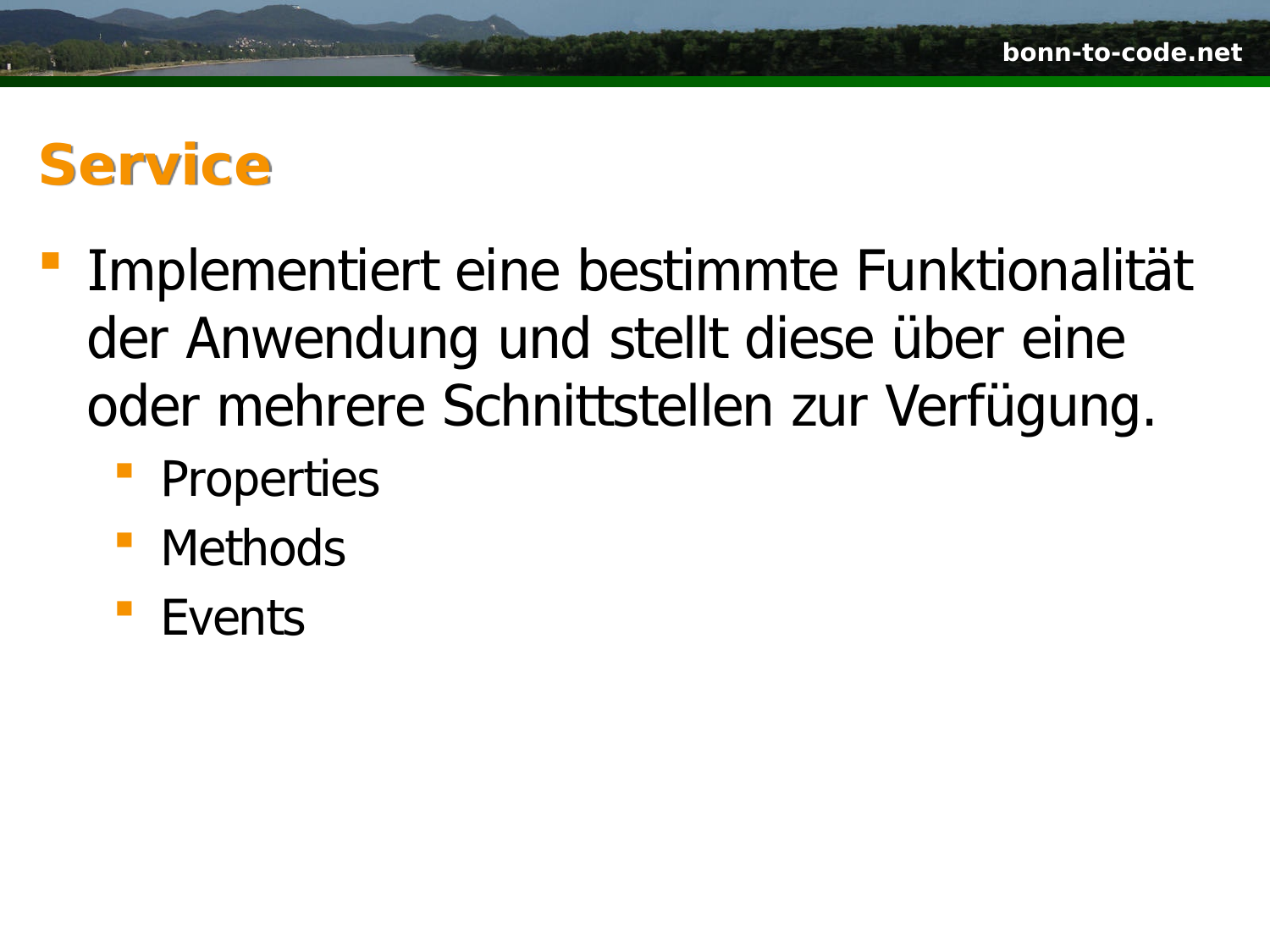

# Service
Implementiert eine bestimmte Funktionalität der Anwendung und stellt diese über eine oder mehrere Schnittstellen zur Verfügung.
Properties
Methods
Events